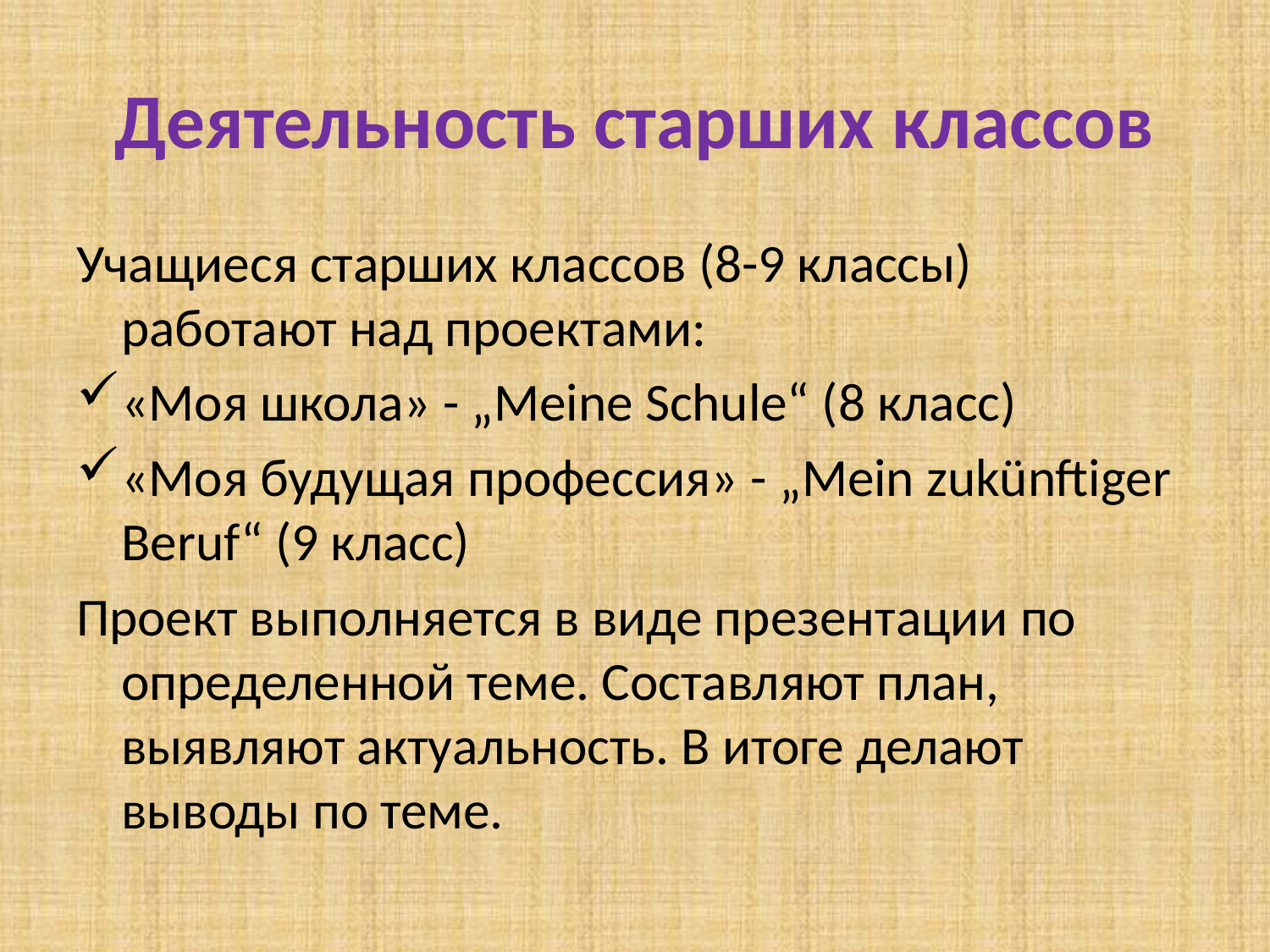

# Деятельность старших классов
Учащиеся старших классов (8-9 классы) работают над проектами:
«Моя школа» - „Meine Schule“ (8 класс)
«Моя будущая профессия» - „Mein zukünftiger Beruf“ (9 класс)
Проект выполняется в виде презентации по определенной теме. Составляют план, выявляют актуальность. В итоге делают выводы по теме.